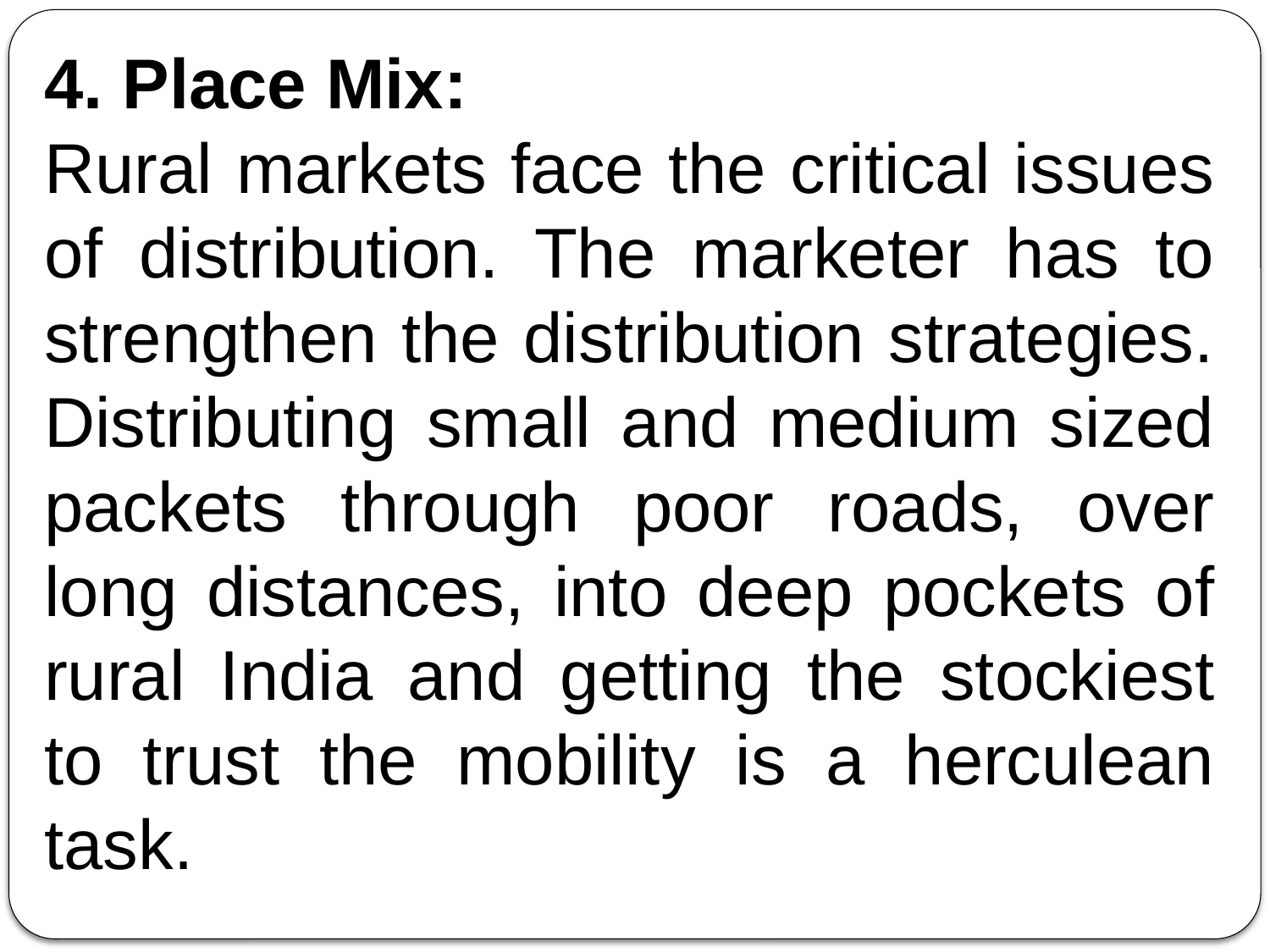

4. Place Mix:
Rural markets face the critical issues of distribution. The marketer has to strengthen the distribution strategies.
Distributing small and medium sized packets through poor roads, over long distances, into deep pockets of rural India and getting the stockiest to trust the mobility is a herculean task.